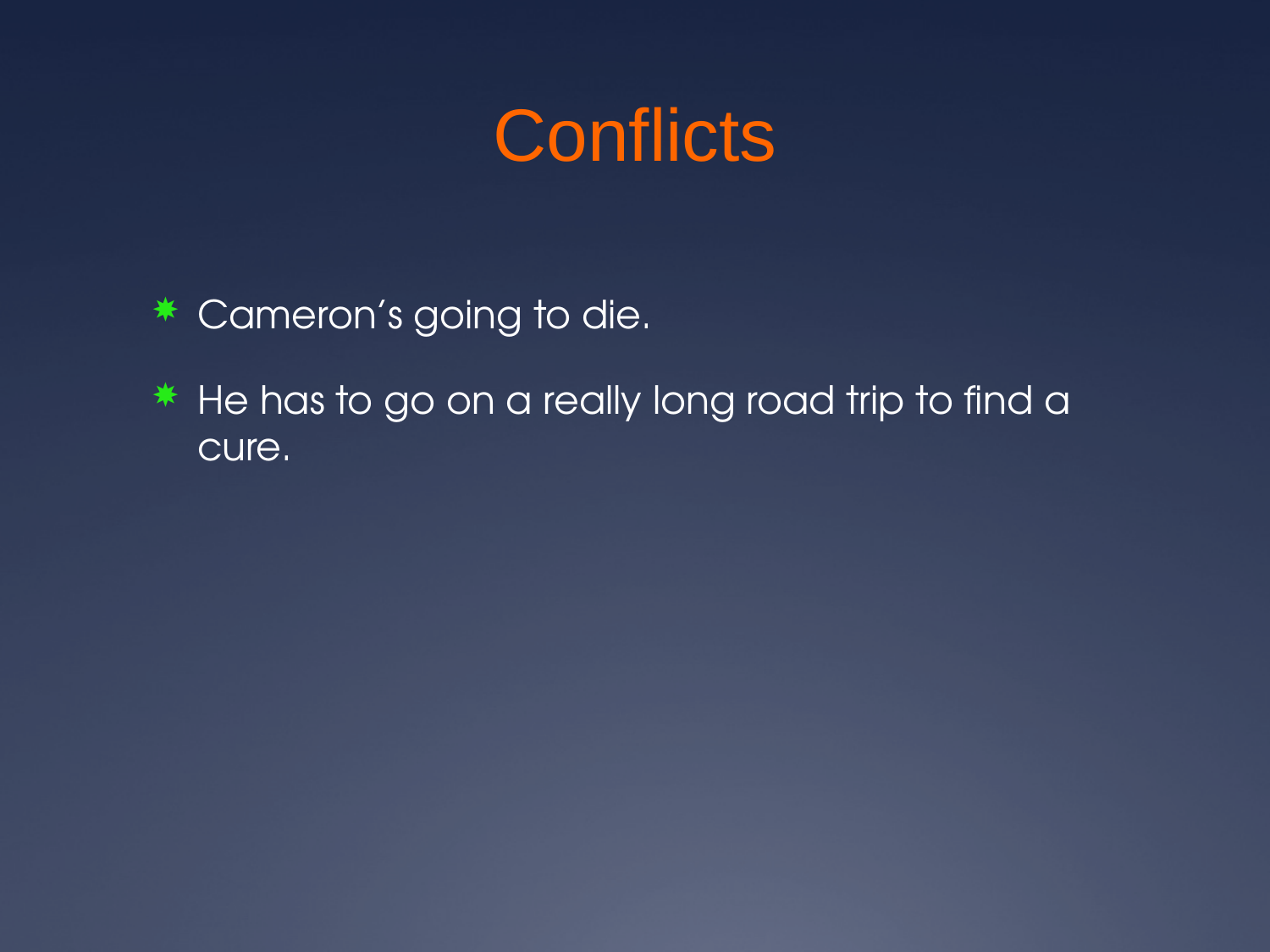

# Conflicts
Cameron’s going to die.
He has to go on a really long road trip to find a cure.